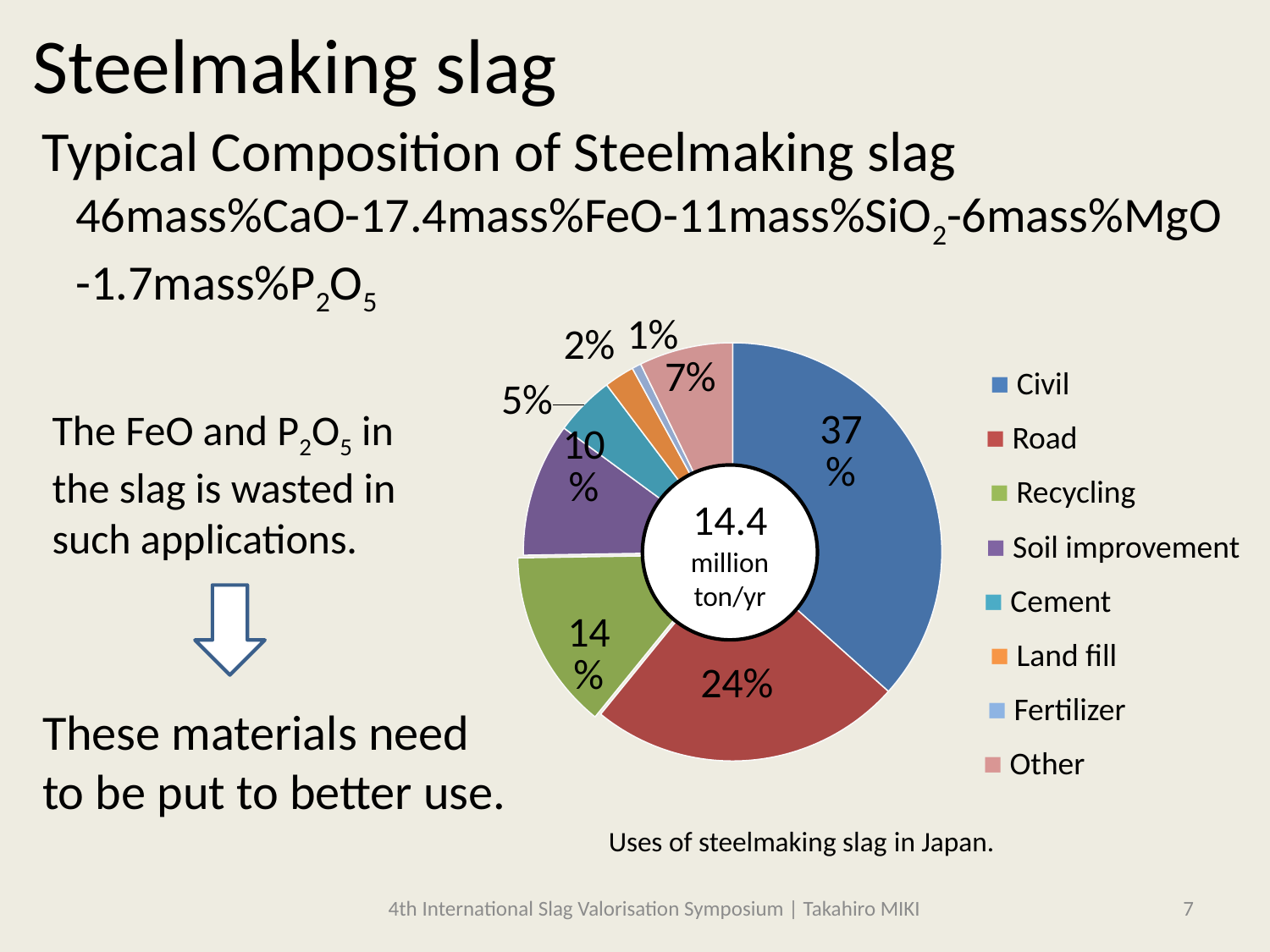

Steelmaking slag
Typical Composition of Steelmaking slag
   46mass%CaO-17.4mass%FeO-11mass%SiO2-6mass%MgO
   -1.7mass%P2O5

### Chart

| Category |  |
|---|---|
14.4 million ton/yr
■ Civil
■ Road
■ Recycling
■ Soil improvement
■ Cement
■ Land fill
■ Fertilizer
■ Other
Uses of steelmaking slag in Japan.
The FeO and P2O5 in the slag is wasted in such applications.

These materials need to be put to better use.
4th International Slag Valorisation Symposium | Takahiro MIKI
7